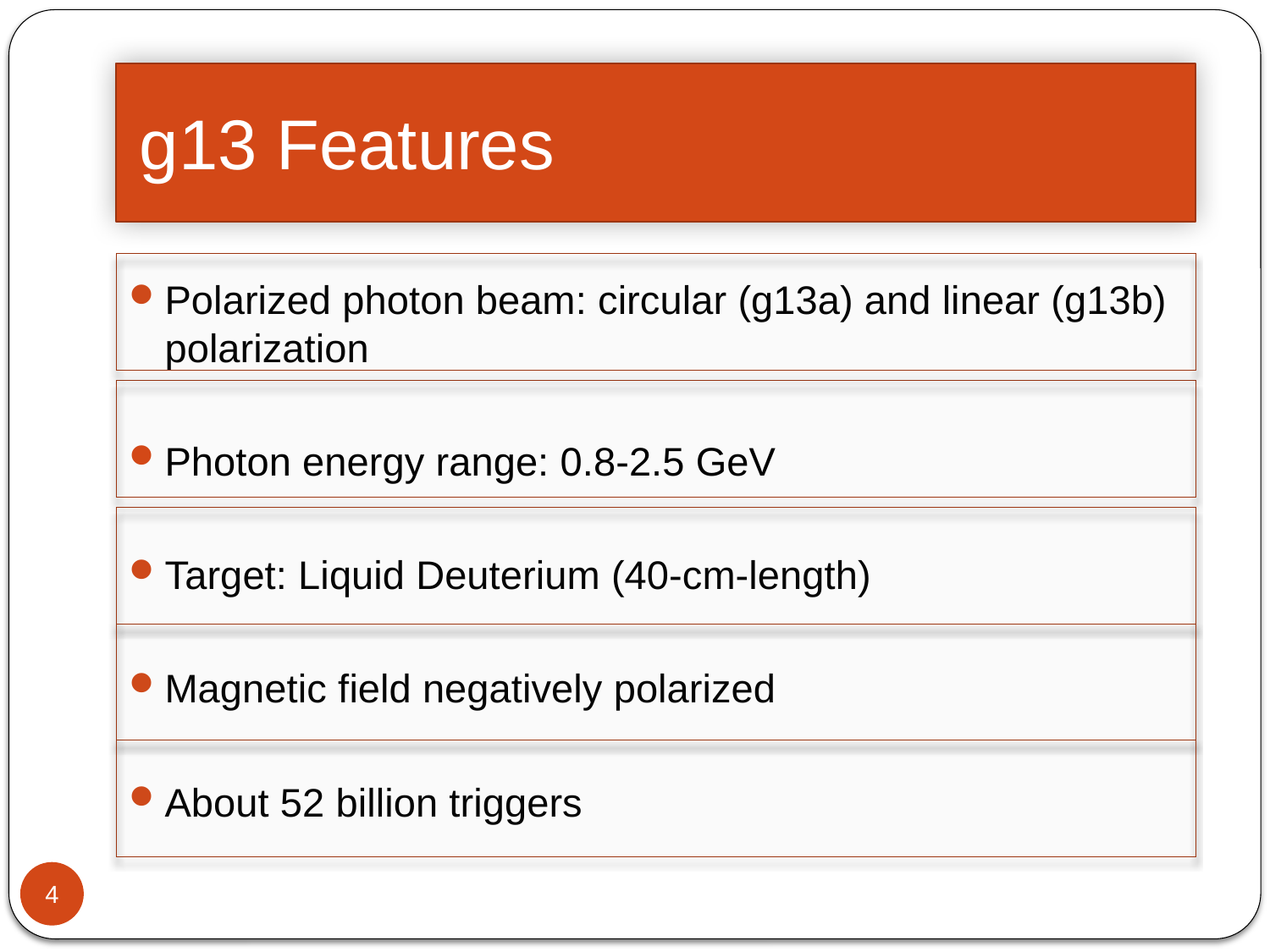

# g13 Features

Polarized photon beam: circular (g13a) and linear (g13b) polarization

Photon energy range: 0.8-2.5 GeV

Target: Liquid Deuterium (40-cm-length)

Magnetic field negatively polarized

About 52 billion triggers

4